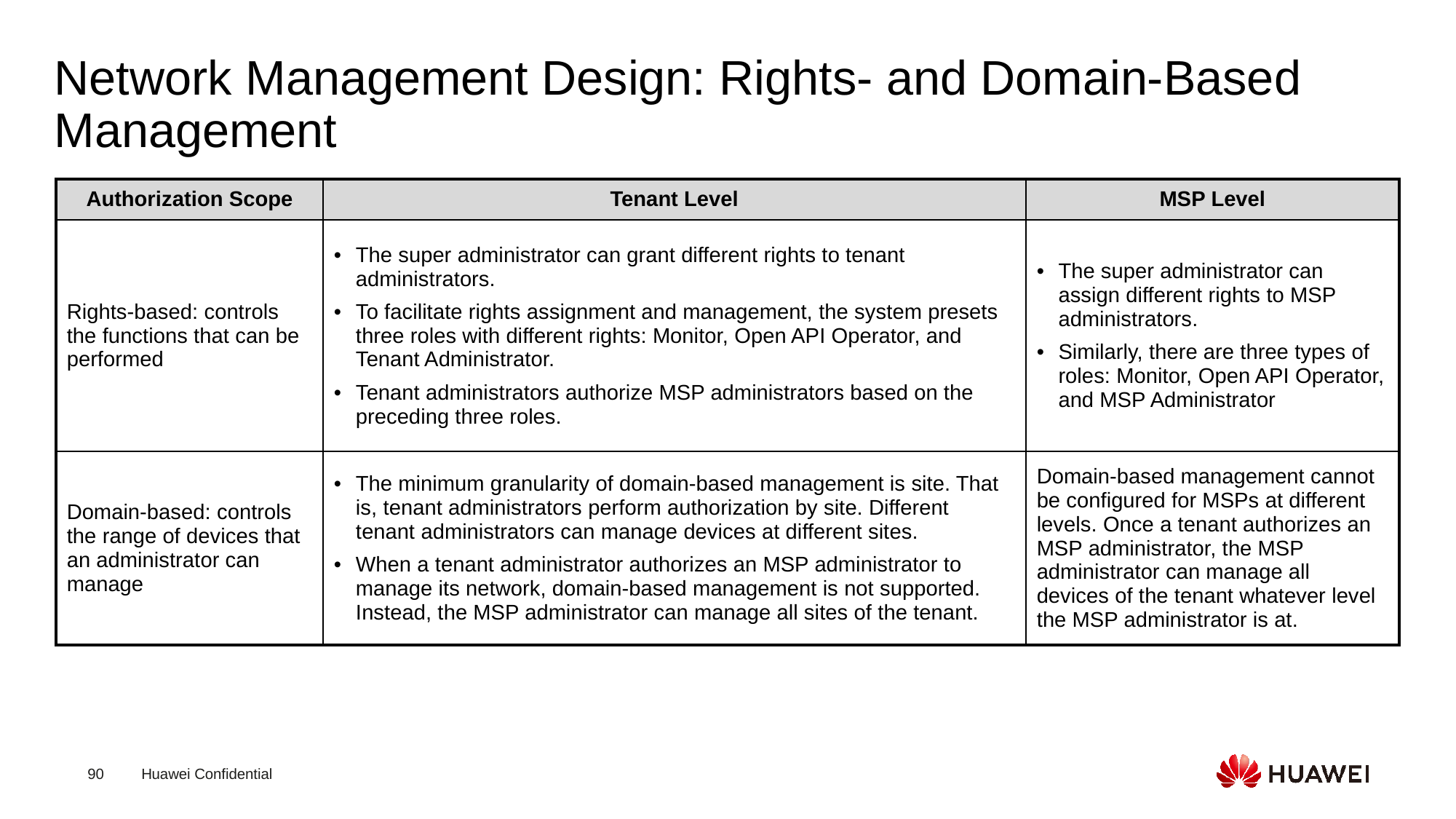

# Network Management Design: Rights- and Domain-Based Management
| Authorization Scope | Tenant Level | MSP Level |
| --- | --- | --- |
| Rights-based: controls the functions that can be performed | The super administrator can grant different rights to tenant administrators. To facilitate rights assignment and management, the system presets three roles with different rights: Monitor, Open API Operator, and Tenant Administrator. Tenant administrators authorize MSP administrators based on the preceding three roles. | The super administrator can assign different rights to MSP administrators. Similarly, there are three types of roles: Monitor, Open API Operator, and MSP Administrator |
| Domain-based: controls the range of devices that an administrator can manage | The minimum granularity of domain-based management is site. That is, tenant administrators perform authorization by site. Different tenant administrators can manage devices at different sites. When a tenant administrator authorizes an MSP administrator to manage its network, domain-based management is not supported. Instead, the MSP administrator can manage all sites of the tenant. | Domain-based management cannot be configured for MSPs at different levels. Once a tenant authorizes an MSP administrator, the MSP administrator can manage all devices of the tenant whatever level the MSP administrator is at. |